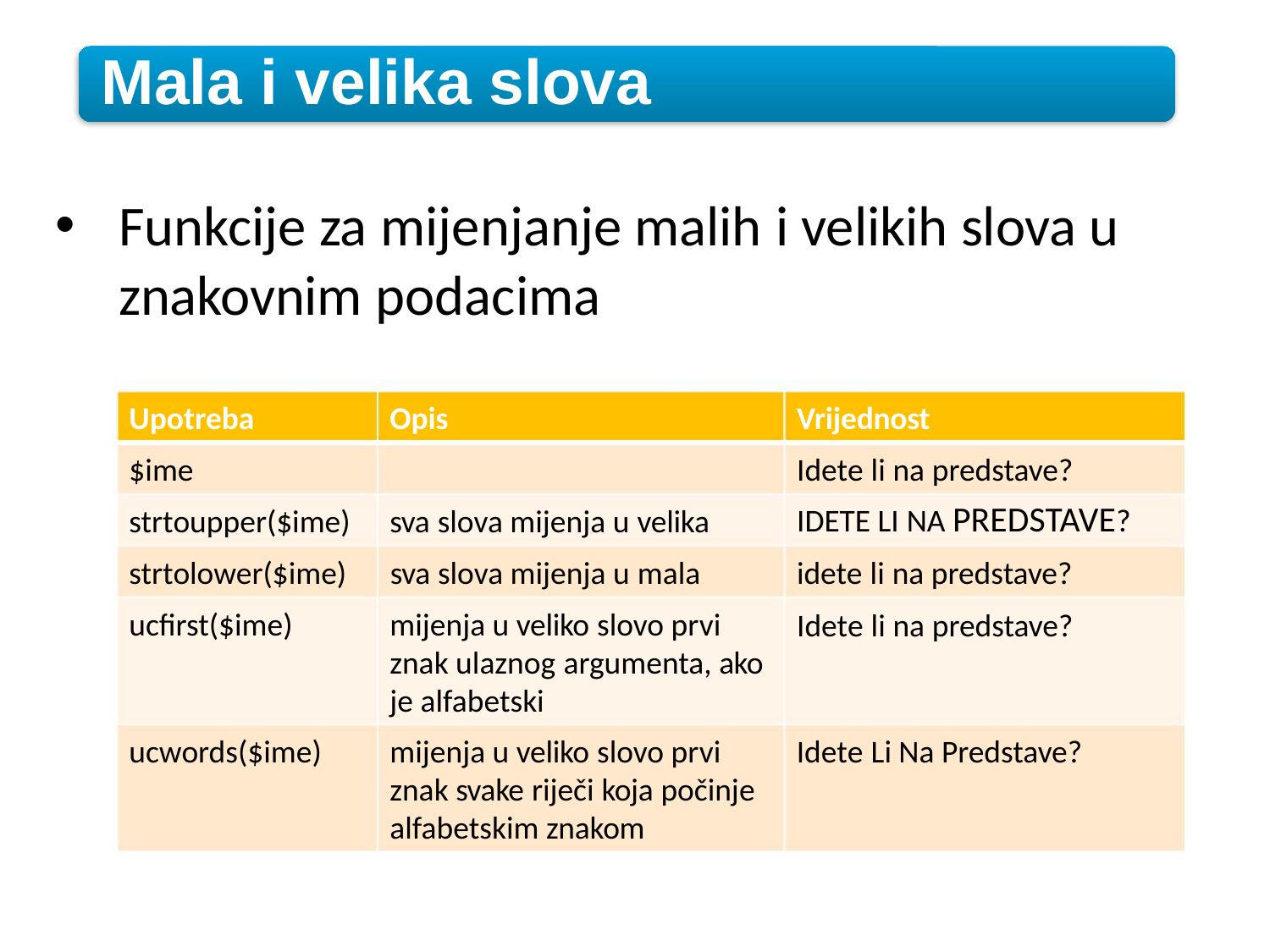

Mala i velika slova
Funkcije za mijenjanje malih i velikih slova u znakovnim podacima

Upotreba
Opis
Vrijednost
$ime
Idete li na predstave?
IDETE LI NA PREDSTAVE?
idete li na predstave?
Idete li na predstave?
strtoupper($ime) sva slova mijenja u velika
strtolower($ime) sva slova mijenja u mala
ucfirst($ime)
mijenja u veliko slovo prvi
znak ulaznog argumenta, ako
je alfabetski
ucwords($ime)
mijenja u veliko slovo prvi
znak svake riječi koja počinje
alfabetskim znakom
Idete Li Na Predstave?
3